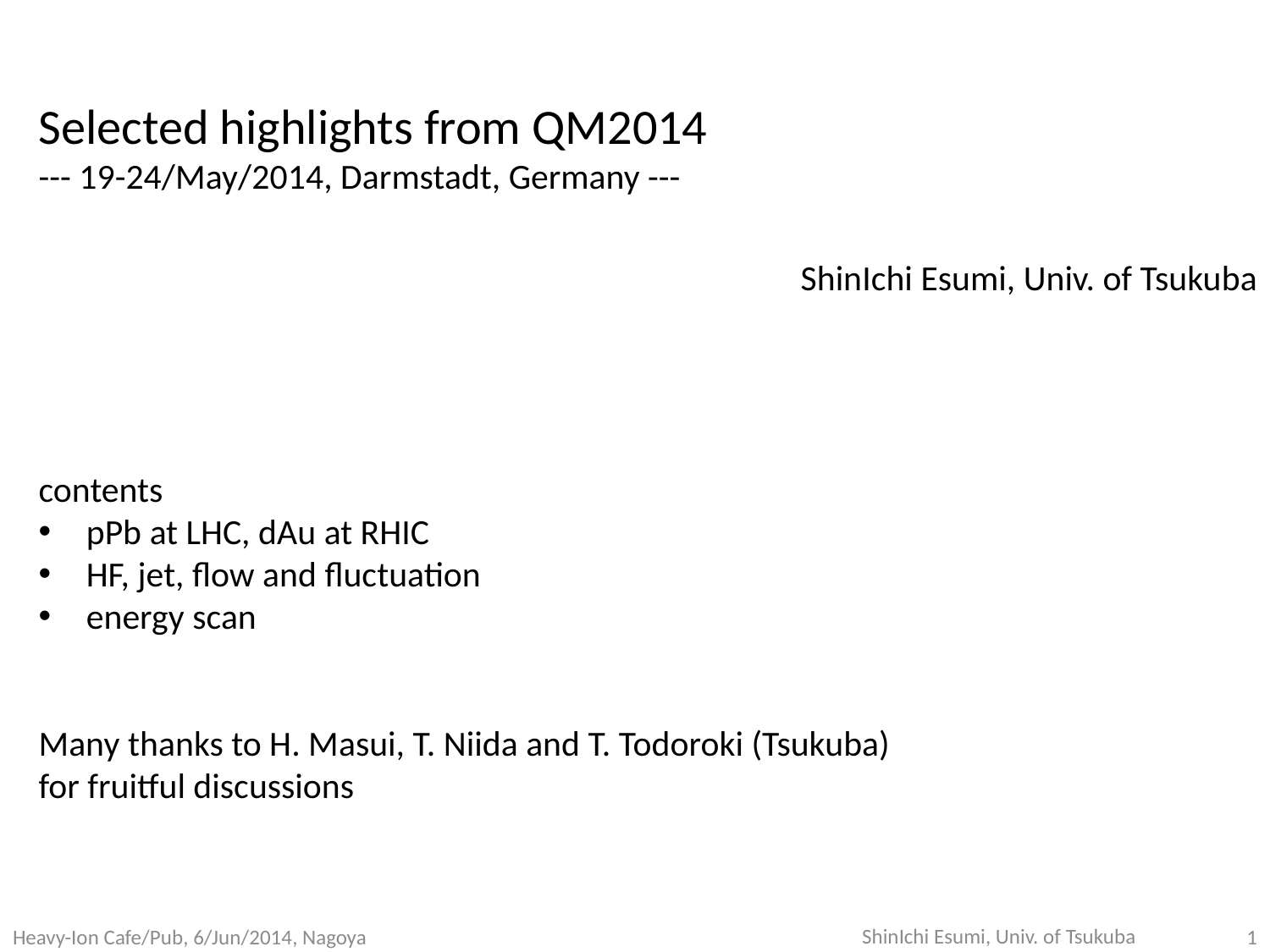

Selected highlights from QM2014
--- 19-24/May/2014, Darmstadt, Germany ---

						ShinIchi Esumi, Univ. of Tsukuba

contents
pPb at LHC, dAu at RHIC
HF, jet, flow and fluctuation
energy scan

Many thanks to H. Masui, T. Niida and T. Todoroki (Tsukuba)
for fruitful discussions
ShinIchi Esumi, Univ. of Tsukuba
1
Heavy-Ion Cafe/Pub, 6/Jun/2014, Nagoya